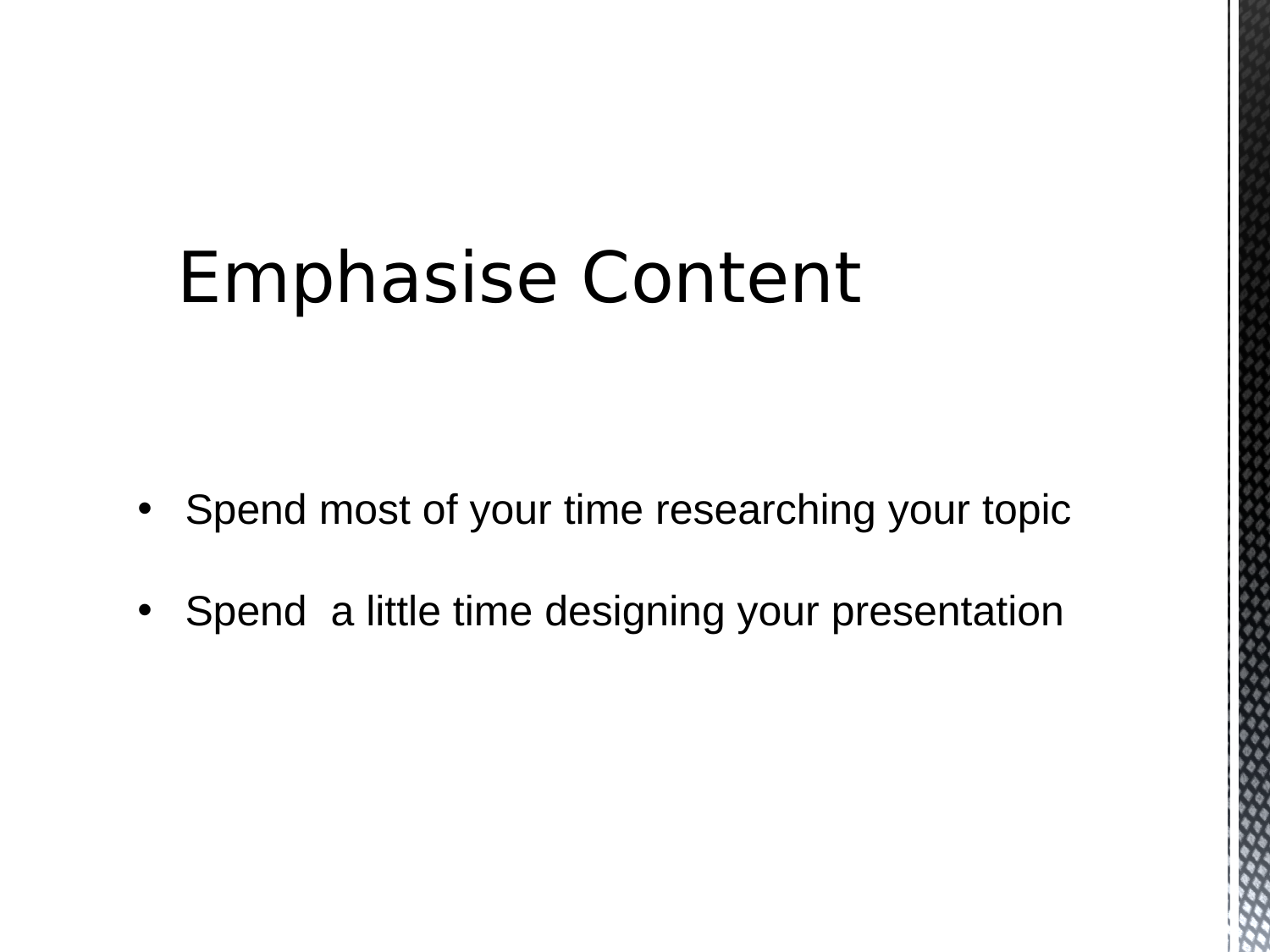

Emphasise Content
Spend most of your time researching your topic

Spend  a little time designing your presentation